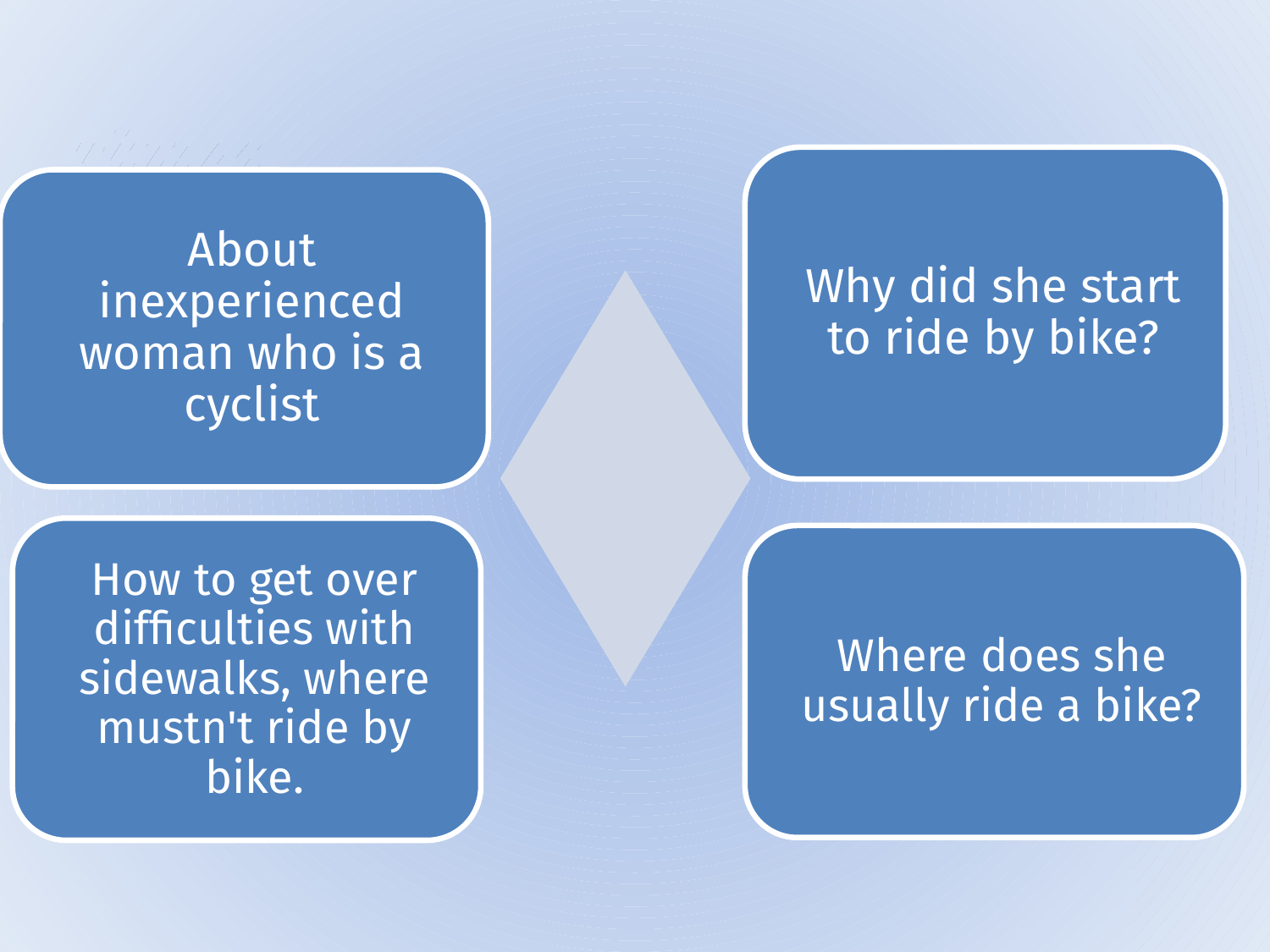

About inexperienced woman who is a cyclist
Why did she start to ride by bike?
How to get over difficulties with sidewalks, where mustn't ride by bike.
Where does she usually ride a bike?
# Tēmas.